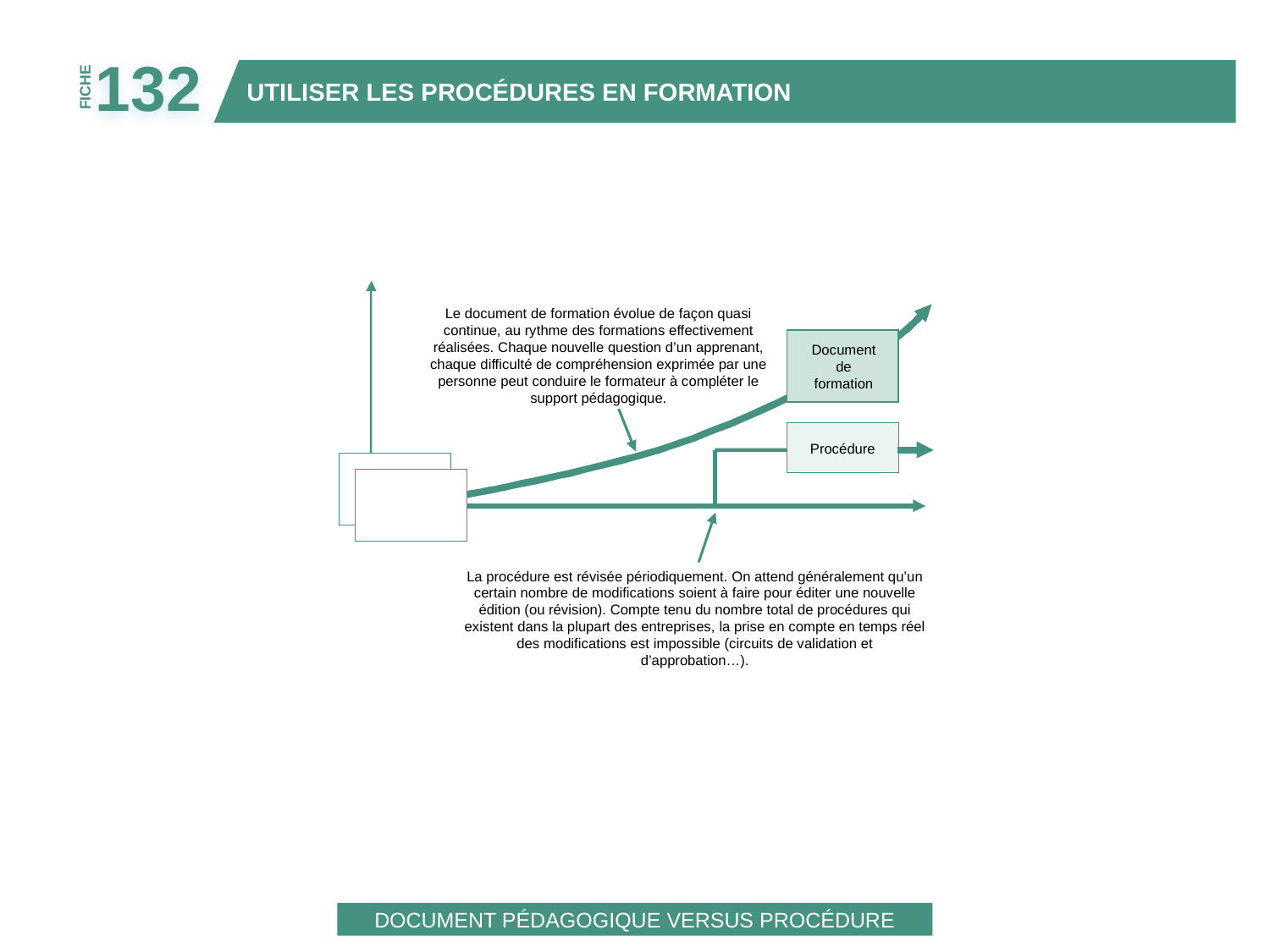

132

UTILISER LES PROCÉDURES EN FORMATION
FICHE

Le document de formation évolue de façon quasi
continue, au rythme des formations effectivement
réalisées. Chaque nouvelle question d’un apprenant,
chaque difficulté de compréhension exprimée par une
personne peut conduire le formateur à compléter le
support pédagogique.

Document
de
formation

Procédure

La procédure est révisée périodiquement. On attend généralement qu’un
certain nombre de modifications soient à faire pour éditer une nouvelle
édition (ou révision). Compte tenu du nombre total de procédures qui
existent dans la plupart des entreprises, la prise en compte en temps réel
des modifications est impossible (circuits de validation et
d’approbation…).
DOCUMENT PÉDAGOGIQUE VERSUS PROCÉDURE